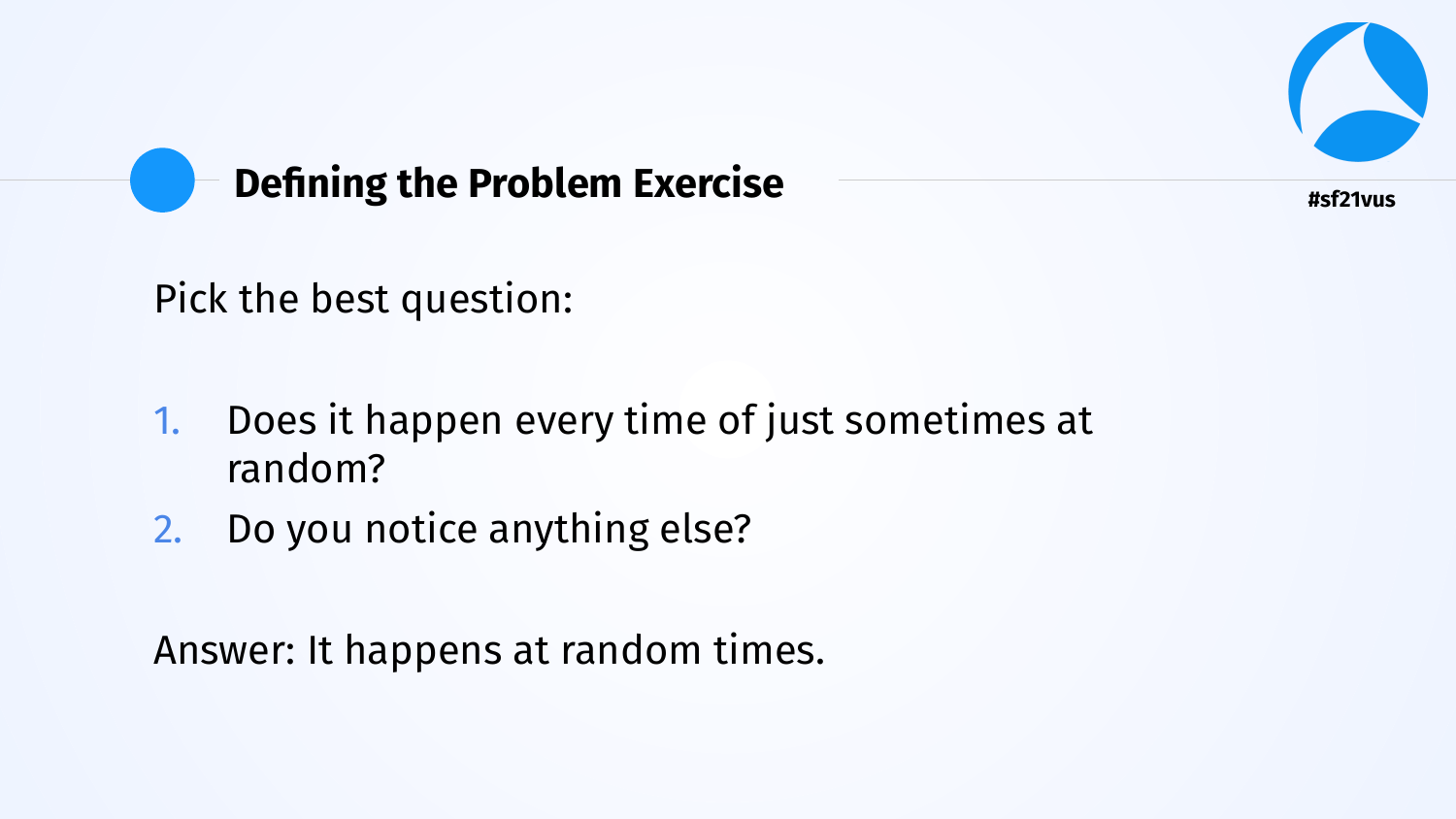

# Defining the Problem Exercise
Pick the best question:

Does it happen every time of just sometimes at random?
Do you notice anything else?

Answer: It happens at random times.